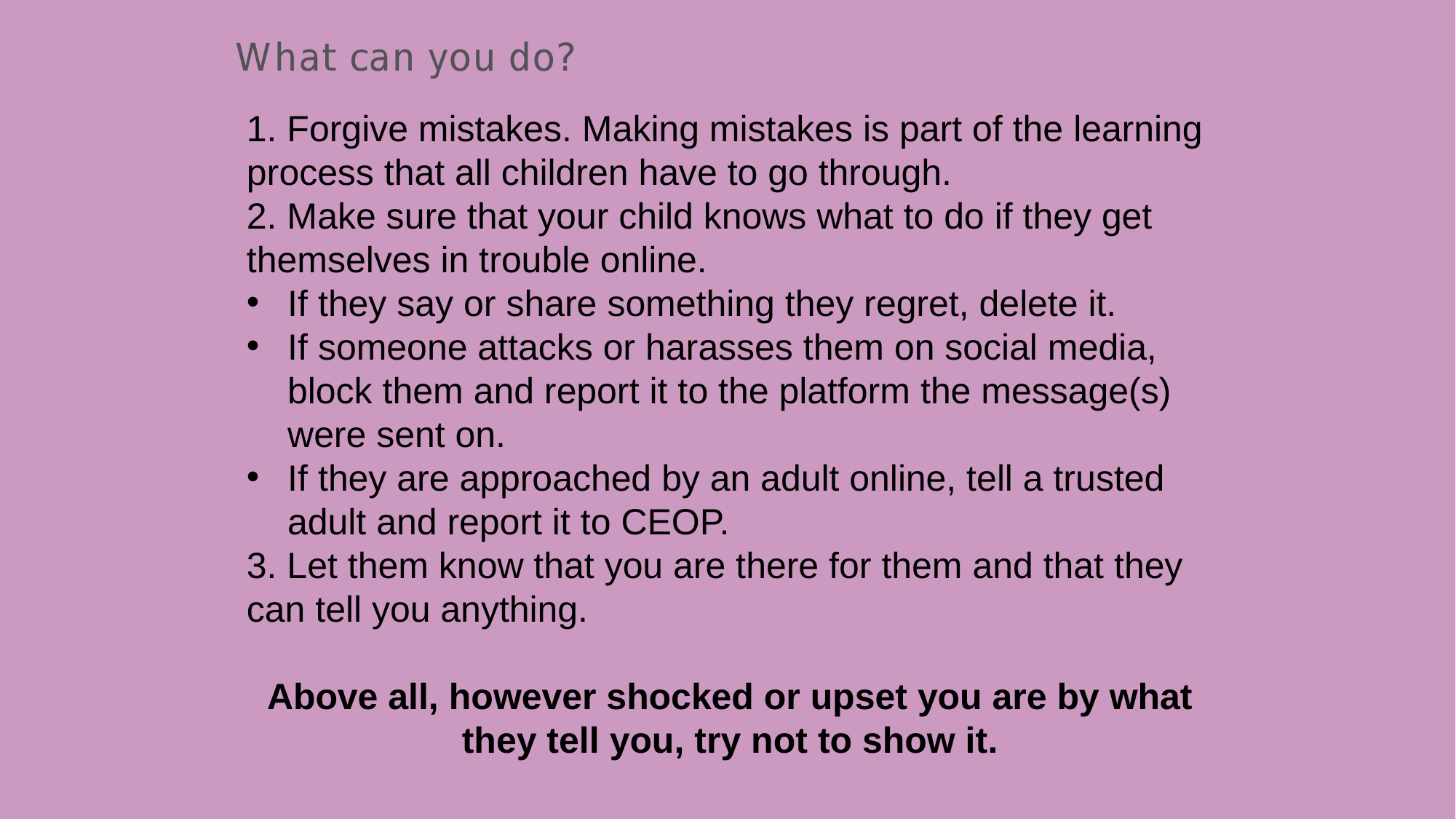

# What can you do?
1. Forgive mistakes. Making mistakes is part of the learning process that all children have to go through.
2. Make sure that your child knows what to do if they get themselves in trouble online.
If they say or share something they regret, delete it.
If someone attacks or harasses them on social media, block them and report it to the platform the message(s) were sent on.
If they are approached by an adult online, tell a trusted adult and report it to CEOP.
3. Let them know that you are there for them and that they can tell you anything.

Above all, however shocked or upset you are by what they tell you, try not to show it.